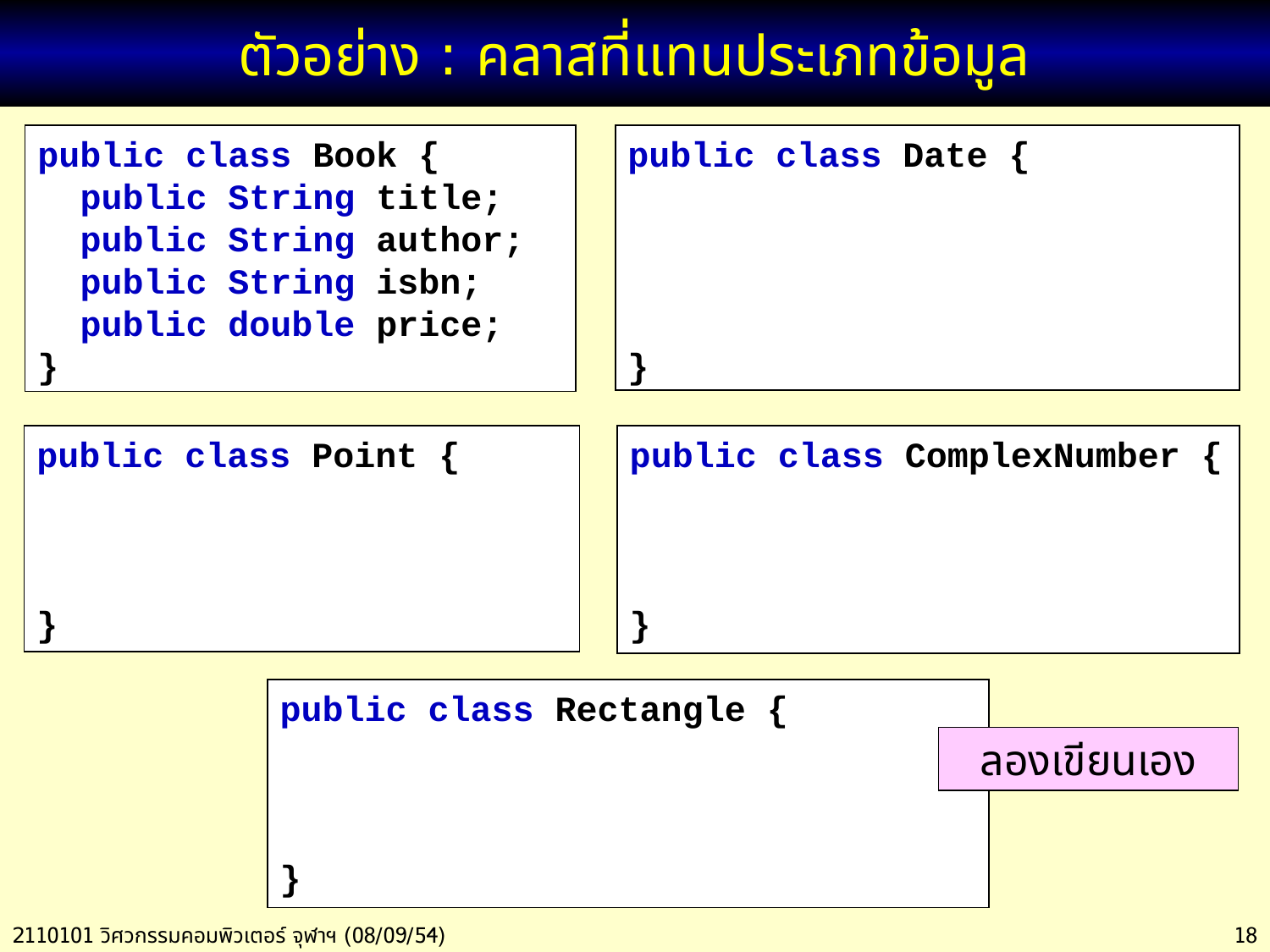

# ตัวอย่าง : คลาสที่แทนประเภทข้อมูล
public class Book {
  public String title;
  public String author;
  public String isbn;
  public double price;
}
public class Date {

}
public class Point {

}
public class ComplexNumber {

}
public class Rectangle {

}
ลองเขียนเอง